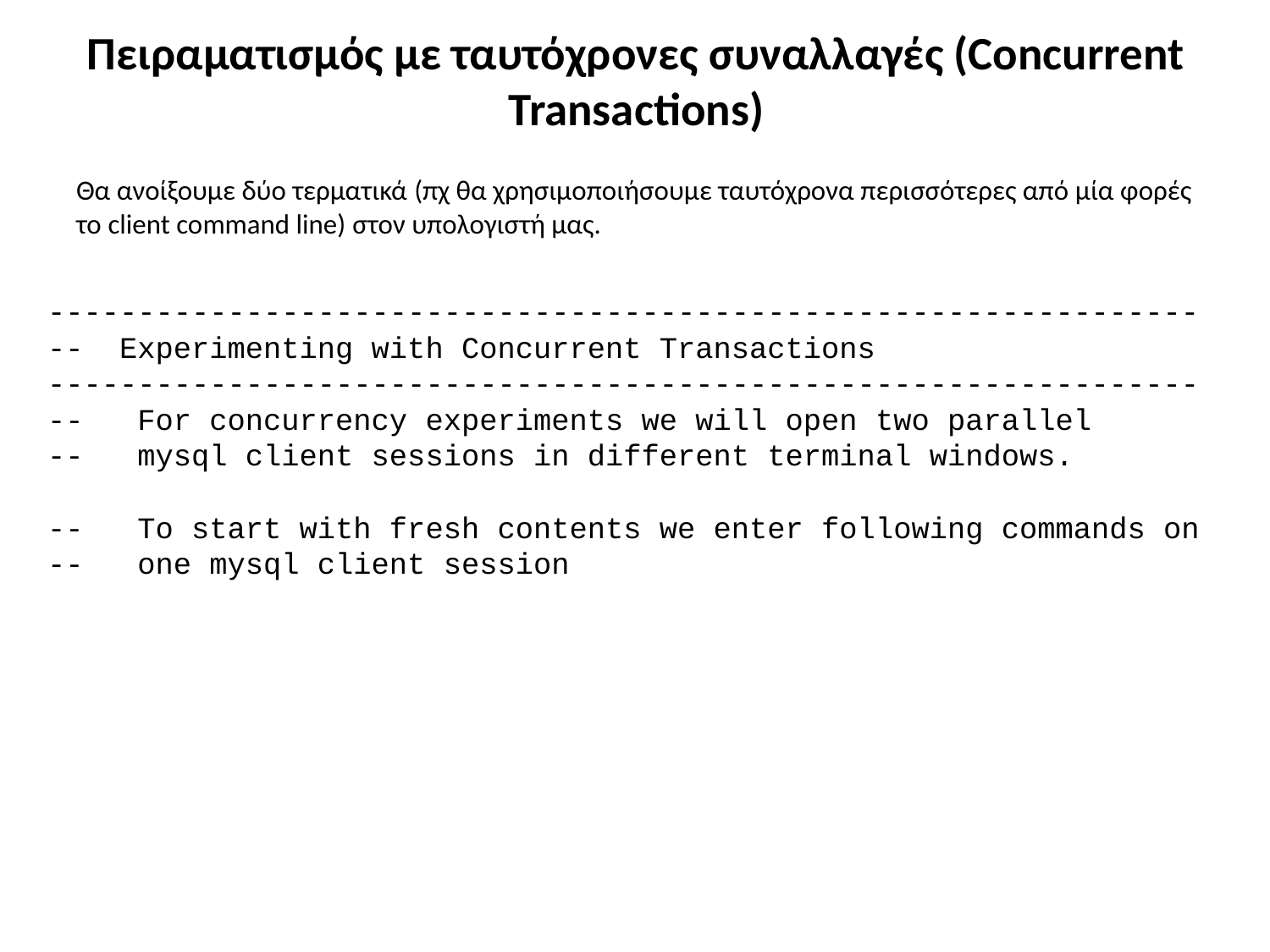

# Πειραματισμός με ταυτόχρονες συναλλαγές (Concurrent Transactions)
Θα ανοίξουμε δύο τερματικά (πχ θα χρησιμοποιήσουμε ταυτόχρονα περισσότερες από μία φορές το client command line) στον υπολογιστή μας.
----------------------------------------------------------------
--  Experimenting with Concurrent Transactions
----------------------------------------------------------------
--   For concurrency experiments we will open two parallel
--   mysql client sessions in different terminal windows.

--   To start with fresh contents we enter following commands on
--   one mysql client session